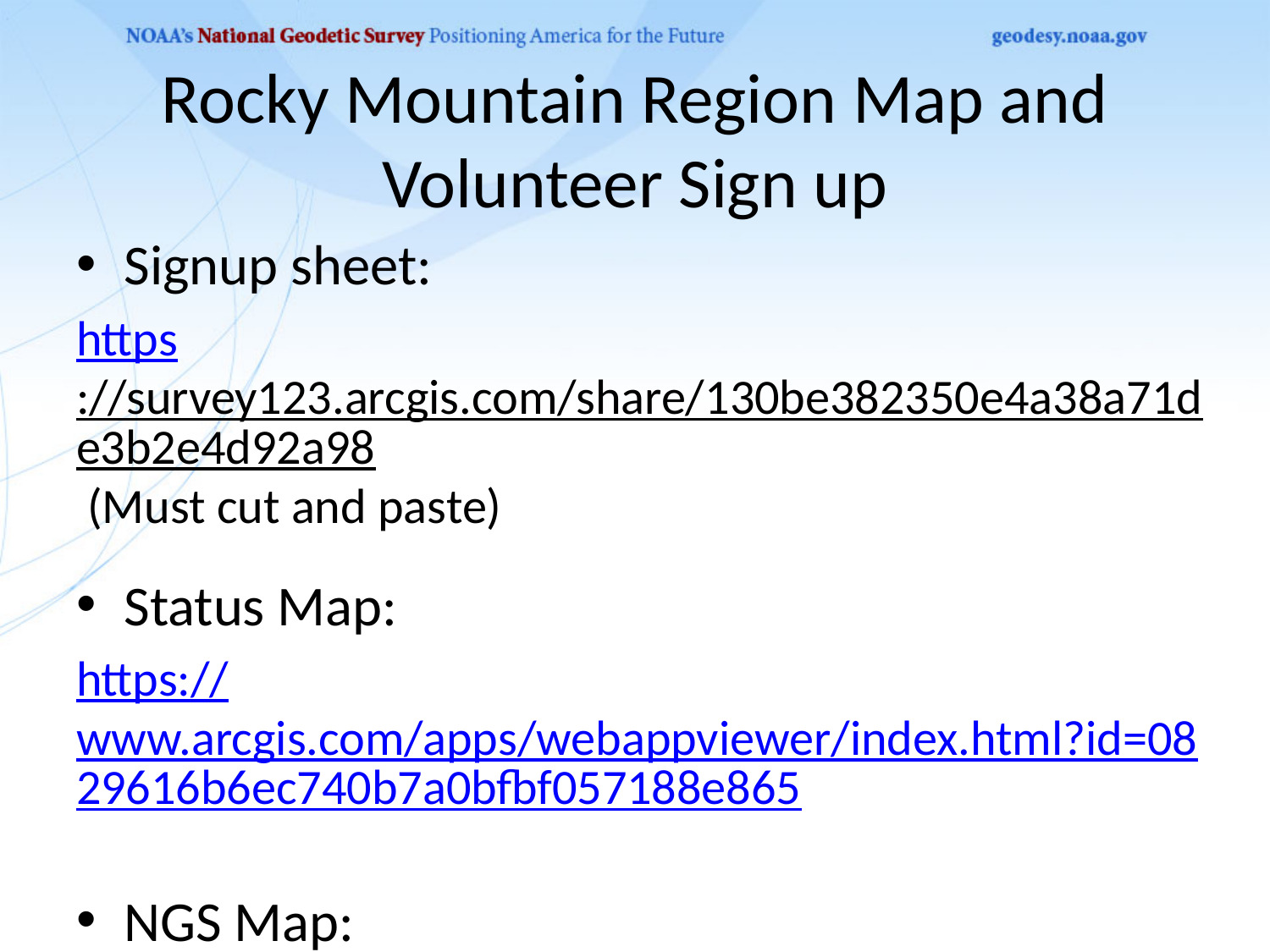

# Rocky Mountain Region Map and Volunteer Sign up
Signup sheet:
https://survey123.arcgis.com/share/130be382350e4a38a71de3b2e4d92a98 (Must cut and paste)

Status Map:
https://www.arcgis.com/apps/webappviewer/index.html?id=0829616b6ec740b7a0bfbf057188e865

NGS Map:
https://geodesy.noaa.gov/GPSonBM/index.shtml